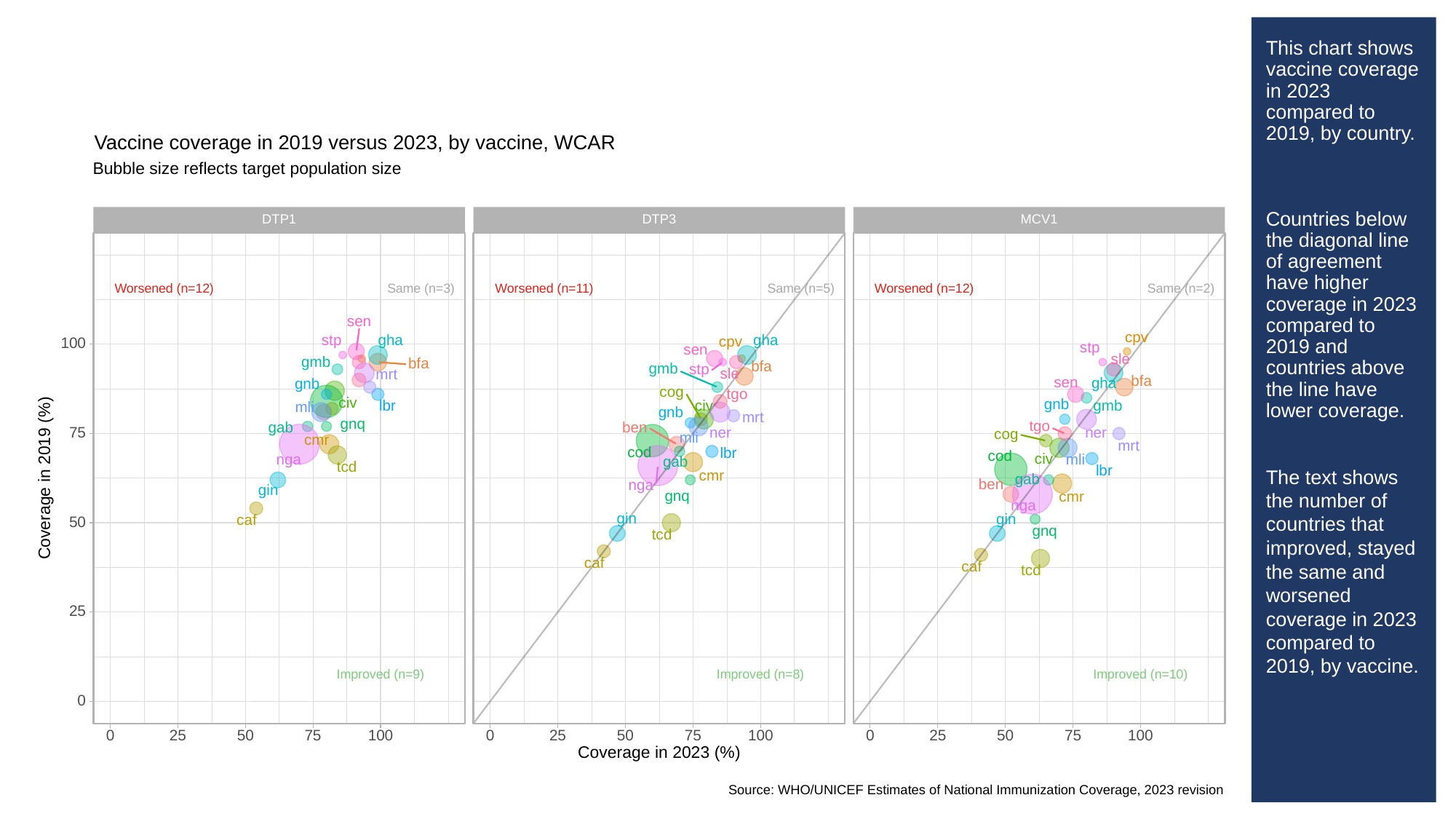

# This chart shows vaccine coverage in 2023 compared to 2019, by country.

Countries below the diagonal line of agreement have higher coverage in 2023 compared to 2019 and countries above the line have lower coverage.

The text shows the number of countries that improved, stayed the same and worsened coverage in 2023 compared to 2019, by vaccine.

Vaccine coverage in 2019 versus 2023, by vaccine, WCAR
Bubble size reflects target population size

MCV1
DTP3
DTP1

Worsened (n=12)
Same (n=3)
Worsened (n=11)
Same (n=5)
Worsened (n=12)
Same (n=2)

sen

cpv
gha
gha
stp
cpv
100
stp

sen

sle

gmb

bfa
bfa

gmb

stp

sle
mrt

bfa
gha
gnb

sen

cog
tgo

civ
gnb
gmb
civ
lbr

mli

gnb

mrt

gnq
tgo
gab

ben

75

ner
ner
cog
mli

cmr

mrt

cod
lbr
cod

civ
nga
mli
gab
tcd
lbr

Coverage in 2019 (%)

cmr
gab

ben
nga
gin

gnq
cmr
nga

gin
gin

caf
50

gnq
tcd

caf
caf
tcd

25

Improved (n=9)
Improved (n=8)
Improved (n=10)
0

0
25
50
100
0
25
50
100
0
25
50
100
75
75
75
Coverage in 2023 (%)

Source: WHO/UNICEF Estimates of National Immunization Coverage, 2023 revision